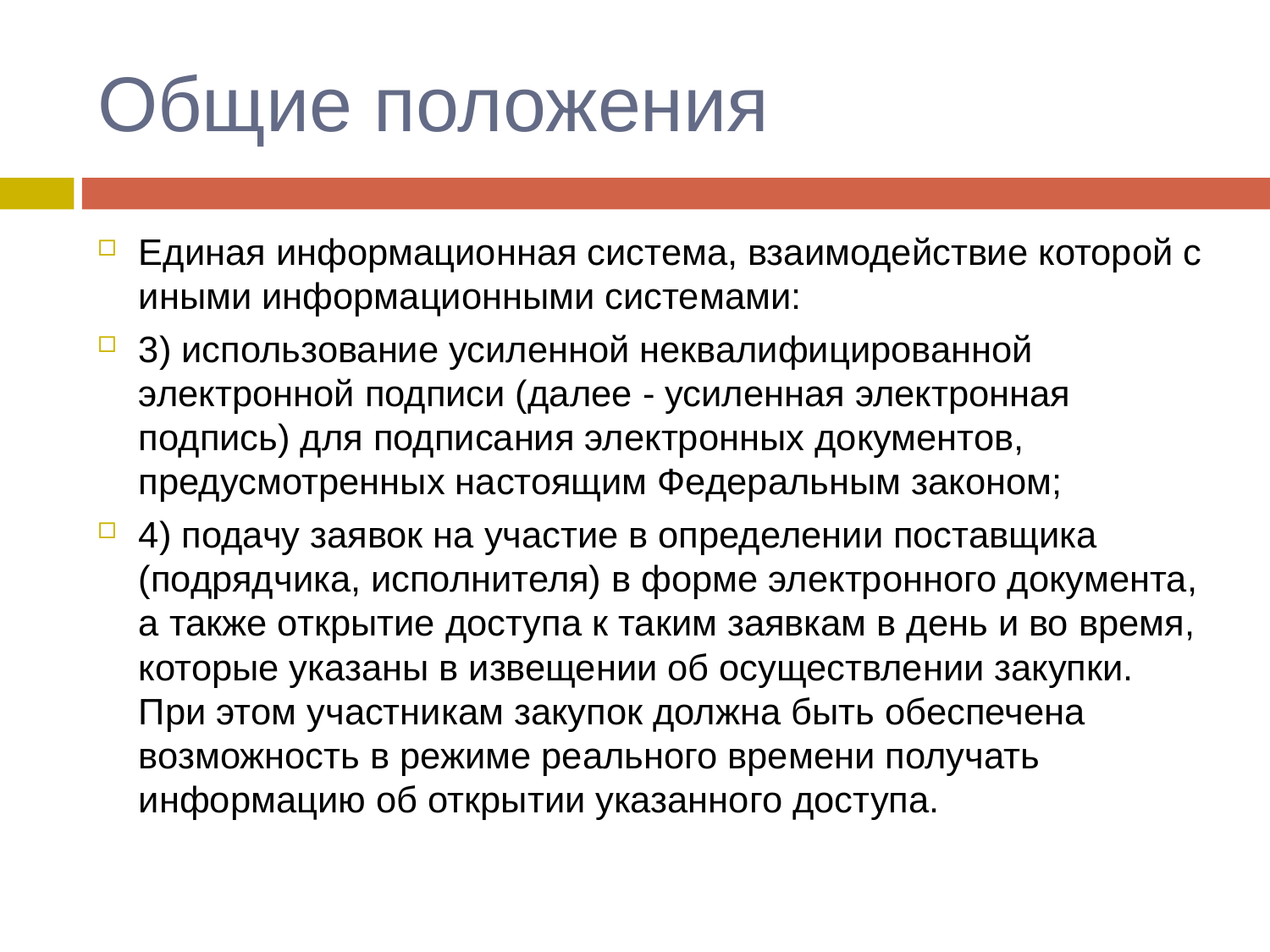

# Общие положения
Единая информационная система, взаимодействие которой с иными информационными системами:
3) использование усиленной неквалифицированной электронной подписи (далее - усиленная электронная подпись) для подписания электронных документов, предусмотренных настоящим Федеральным законом;
4) подачу заявок на участие в определении поставщика (подрядчика, исполнителя) в форме электронного документа, а также открытие доступа к таким заявкам в день и во время, которые указаны в извещении об осуществлении закупки. При этом участникам закупок должна быть обеспечена возможность в режиме реального времени получать информацию об открытии указанного доступа.